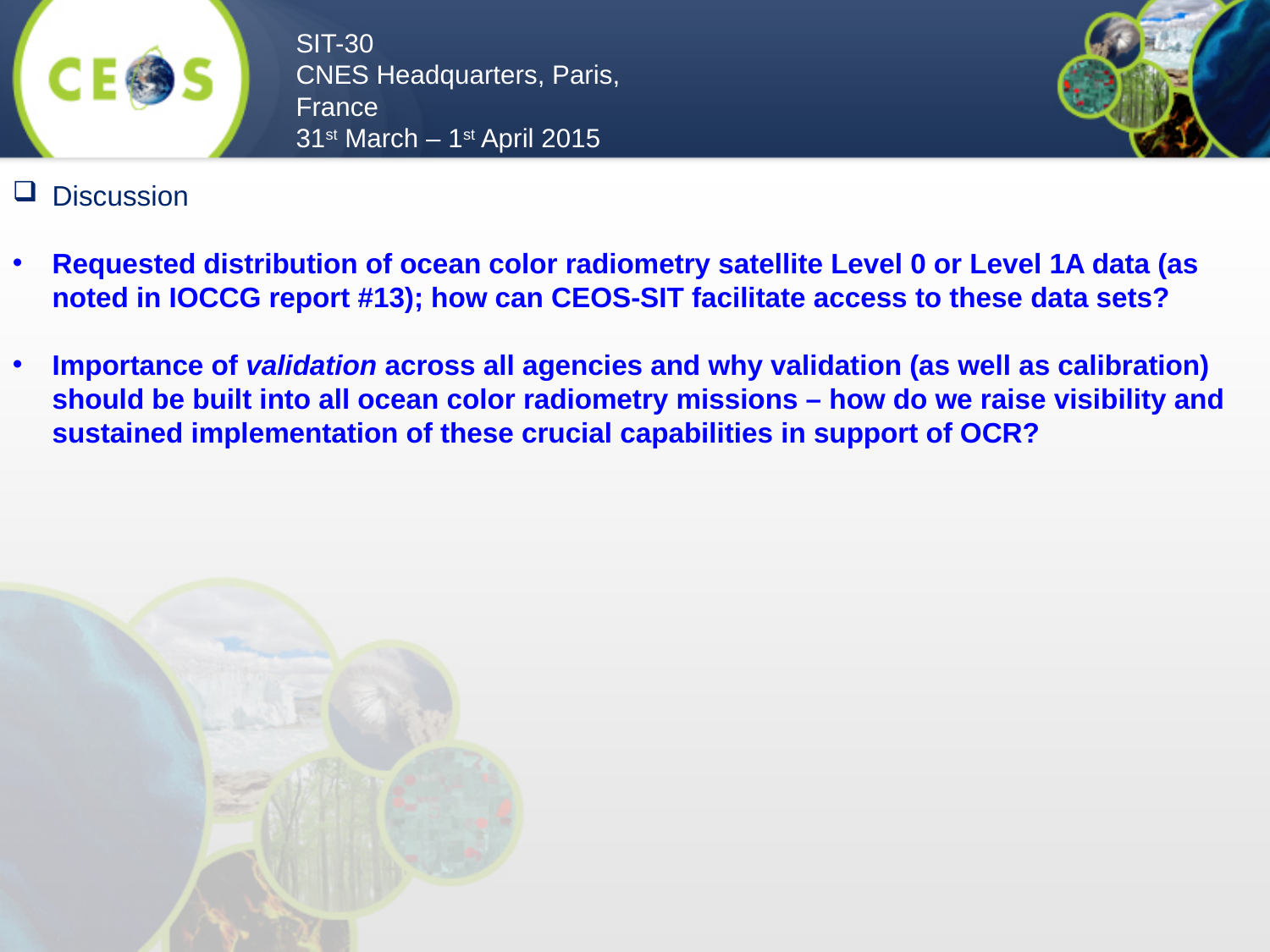

Discussion

Requested distribution of ocean color radiometry satellite Level 0 or Level 1A data (as noted in IOCCG report #13); how can CEOS-SIT facilitate access to these data sets?

Importance of validation across all agencies and why validation (as well as calibration) should be built into all ocean color radiometry missions – how do we raise visibility and sustained implementation of these crucial capabilities in support of OCR?